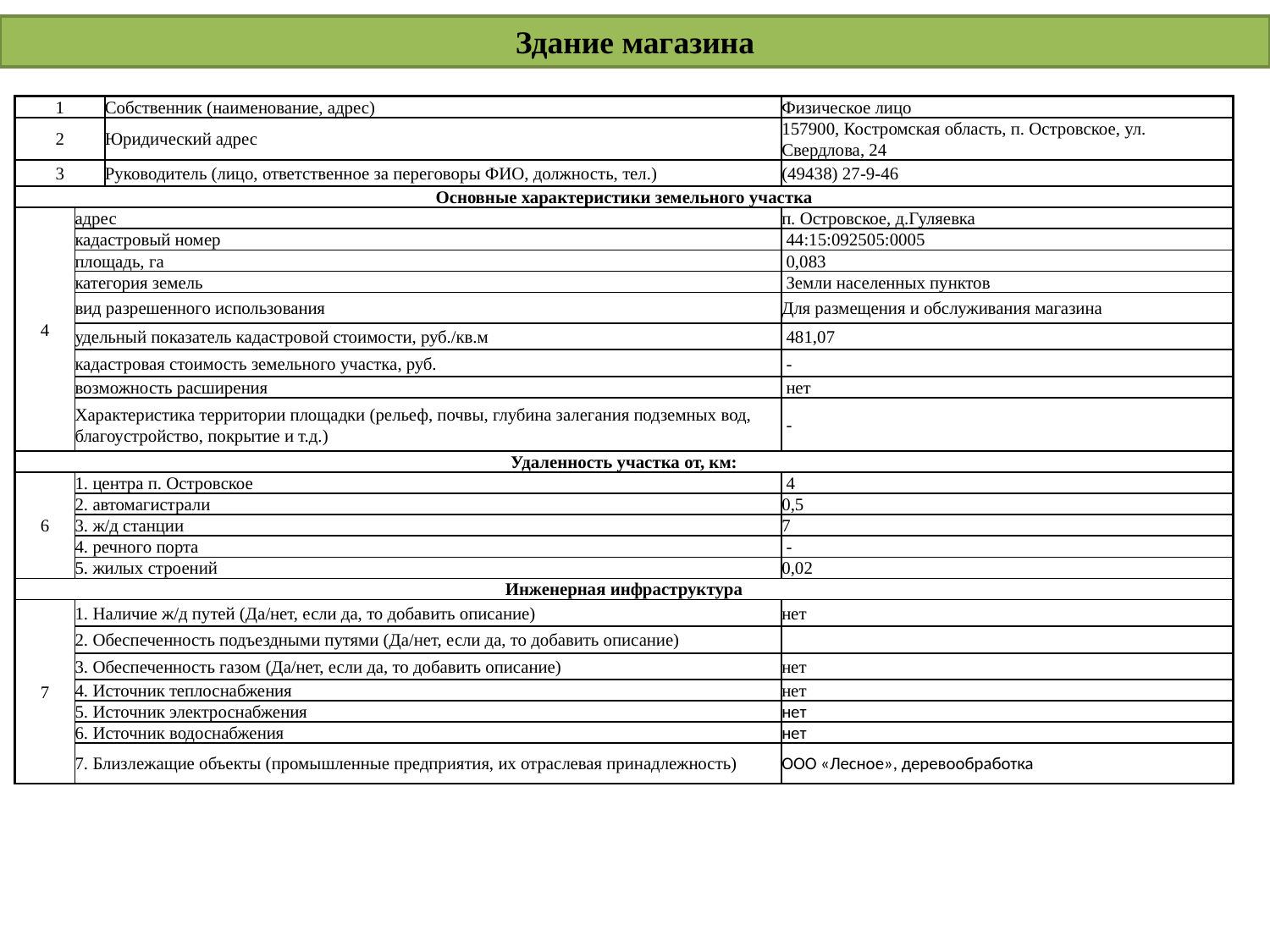

Здание магазина
| 1 |  | Собственник (наименование, адрес) | Физическое лицо |  |
| --- | --- | --- | --- | --- |
| 2 |  | Юридический адрес | 157900, Костромская область, п. Островское, ул. Свердлова, 24 |  |
| 3 |  | Руководитель (лицо, ответственное за переговоры ФИО, должность, тел.) | (49438) 27-9-46 |  |
| Основные характеристики земельного участка |  |  |  |  |
| 4 | адрес |  | п. Островское, д.Гуляевка |  |
|  | кадастровый номер |  | 44:15:092505:0005 |  |
|  | площадь, га |  | 0,083 |  |
|  | категория земель |  | Земли населенных пунктов |  |
|  | вид разрешенного использования |  | Для размещения и обслуживания магазина |  |
|  | удельный показатель кадастровой стоимости, руб./кв.м |  | 481,07 |  |
|  | кадастровая стоимость земельного участка, руб. |  | - |  |
|  | возможность расширения |  | нет |  |
|  | Характеристика территории площадки (рельеф, почвы, глубина залегания подземных вод, благоустройство, покрытие и т.д.) |  | - |  |
| Удаленность участка от, км: |  |  |  |  |
| 6 | 1. центра п. Островское |  | 4 |  |
|  | 2. автомагистрали |  | 0,5 |  |
|  | 3. ж/д станции |  | 7 |  |
|  | 4. речного порта |  | - |  |
|  | 5. жилых строений |  | 0,02 |  |
| Инженерная инфраструктура |  |  |  |  |
| 7 | 1. Наличие ж/д путей (Да/нет, если да, то добавить описание) |  | нет |  |
|  | 2. Обеспеченность подъездными путями (Да/нет, если да, то добавить описание) |  |  |  |
|  | 3. Обеспеченность газом (Да/нет, если да, то добавить описание) |  | нет |  |
|  | 4. Источник теплоснабжения |  | нет |  |
|  | 5. Источник электроснабжения |  | нет |  |
|  | 6. Источник водоснабжения |  | нет |  |
|  | 7. Близлежащие объекты (промышленные предприятия, их отраслевая принадлежность) |  | ООО «Лесное», деревообработка |  |